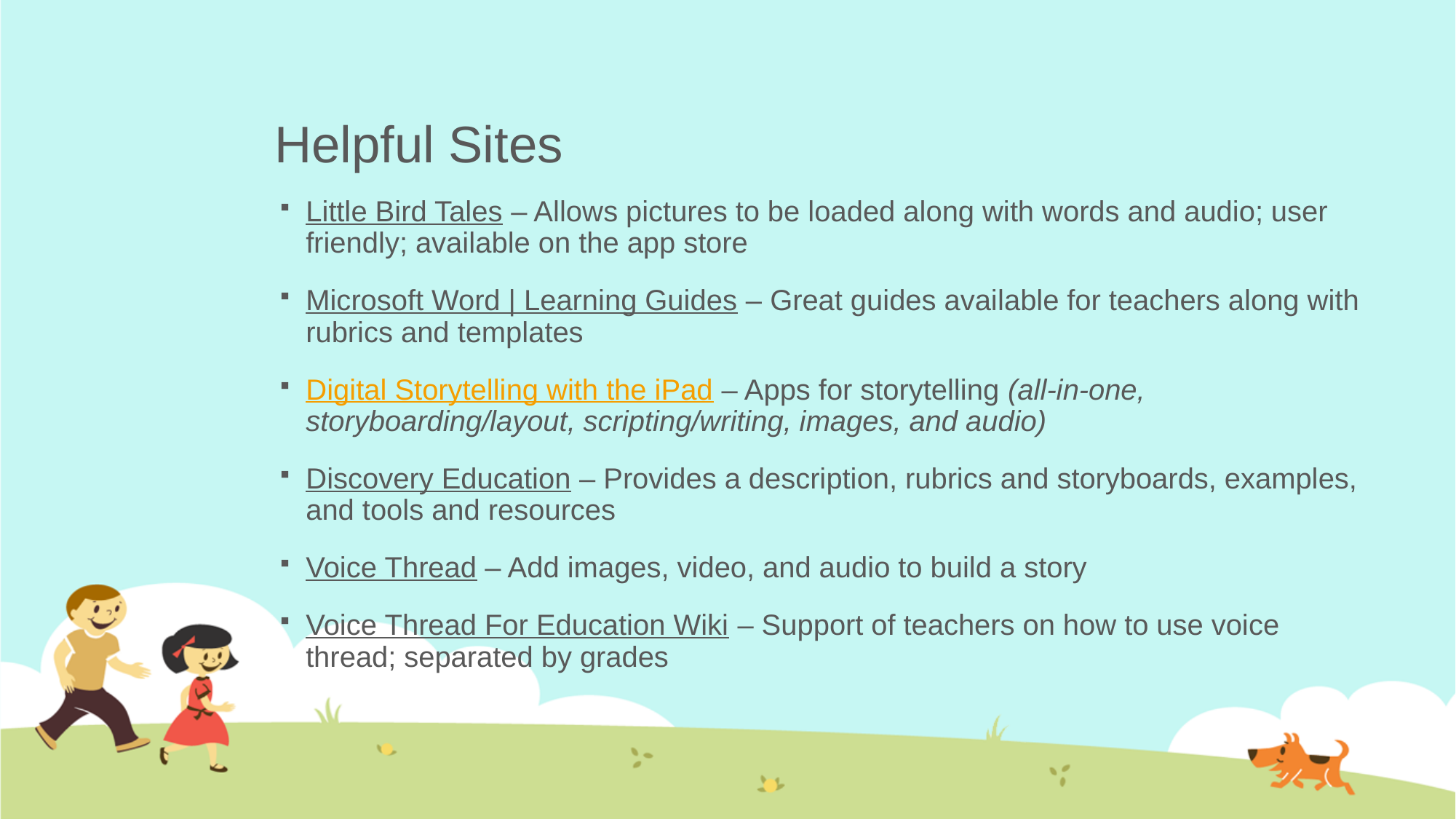

# Helpful Sites
Little Bird Tales – Allows pictures to be loaded along with words and audio; user friendly; available on the app store
Microsoft Word | Learning Guides – Great guides available for teachers along with rubrics and templates
Digital Storytelling with the iPad – Apps for storytelling (all-in-one, storyboarding/layout, scripting/writing, images, and audio)
Discovery Education – Provides a description, rubrics and storyboards, examples, and tools and resources
Voice Thread – Add images, video, and audio to build a story
Voice Thread For Education Wiki – Support of teachers on how to use voice thread; separated by grades